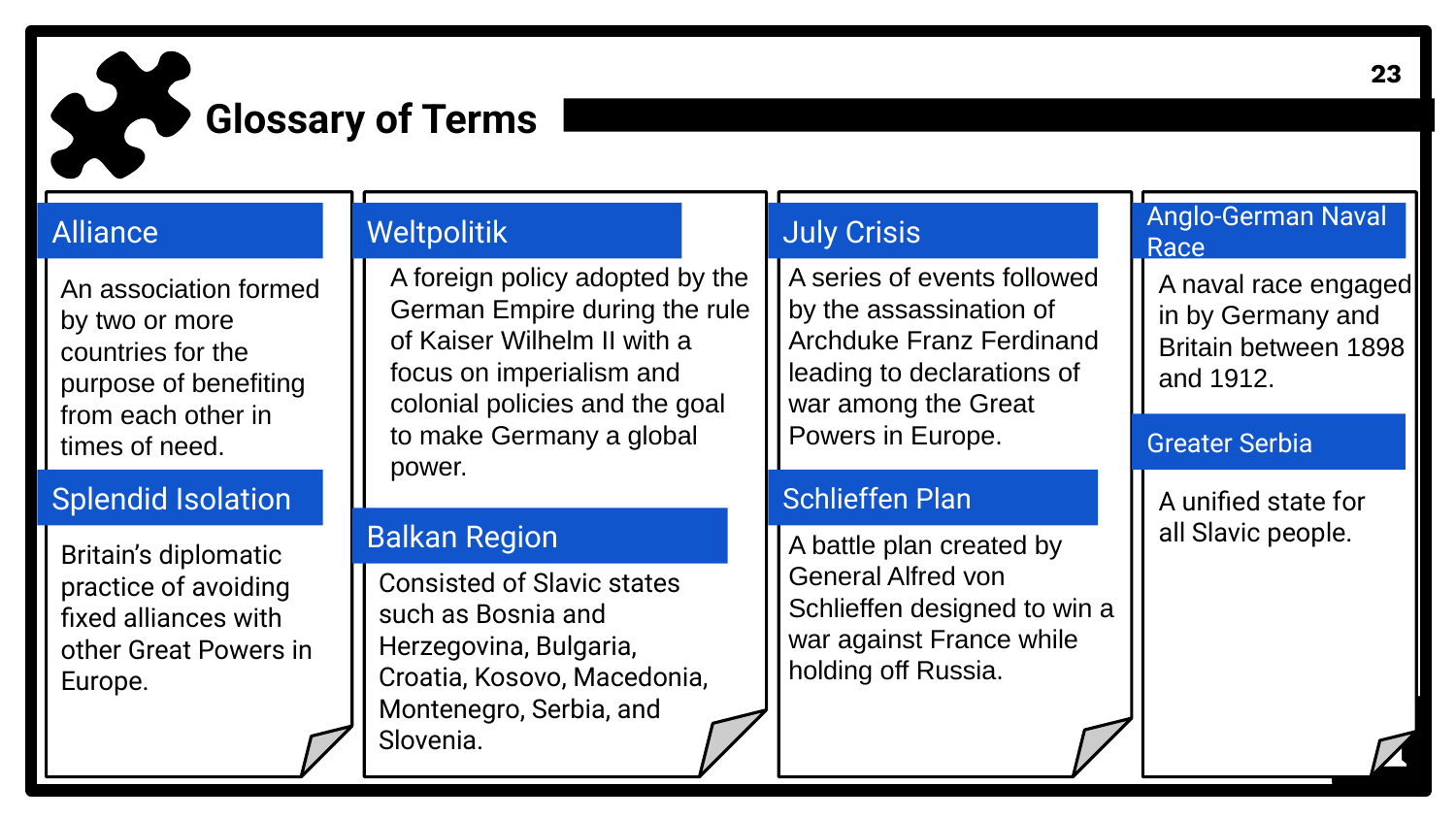

23

Glossary of Terms

Alliance
Weltpolitik
July Crisis
Anglo-German Naval Race
A foreign policy adopted by the German Empire during the rule of Kaiser Wilhelm II with a focus on imperialism and colonial policies and the goal to make Germany a global power.
A series of events followed by the assassination of Archduke Franz Ferdinand leading to declarations of war among the Great Powers in Europe.
A naval race engaged in by Germany and Britain between 1898 and 1912.
An association formed by two or more countries for the purpose of benefiting from each other in times of need.
Greater Serbia
Splendid Isolation
Schlieffen Plan
A unified state for all Slavic people.
Balkan Region
A battle plan created by General Alfred von Schlieffen designed to win a war against France while holding off Russia.
Britain’s diplomatic practice of avoiding fixed alliances with other Great Powers in Europe.
Consisted of Slavic states such as Bosnia and Herzegovina, Bulgaria, Croatia, Kosovo, Macedonia, Montenegro, Serbia, and Slovenia.